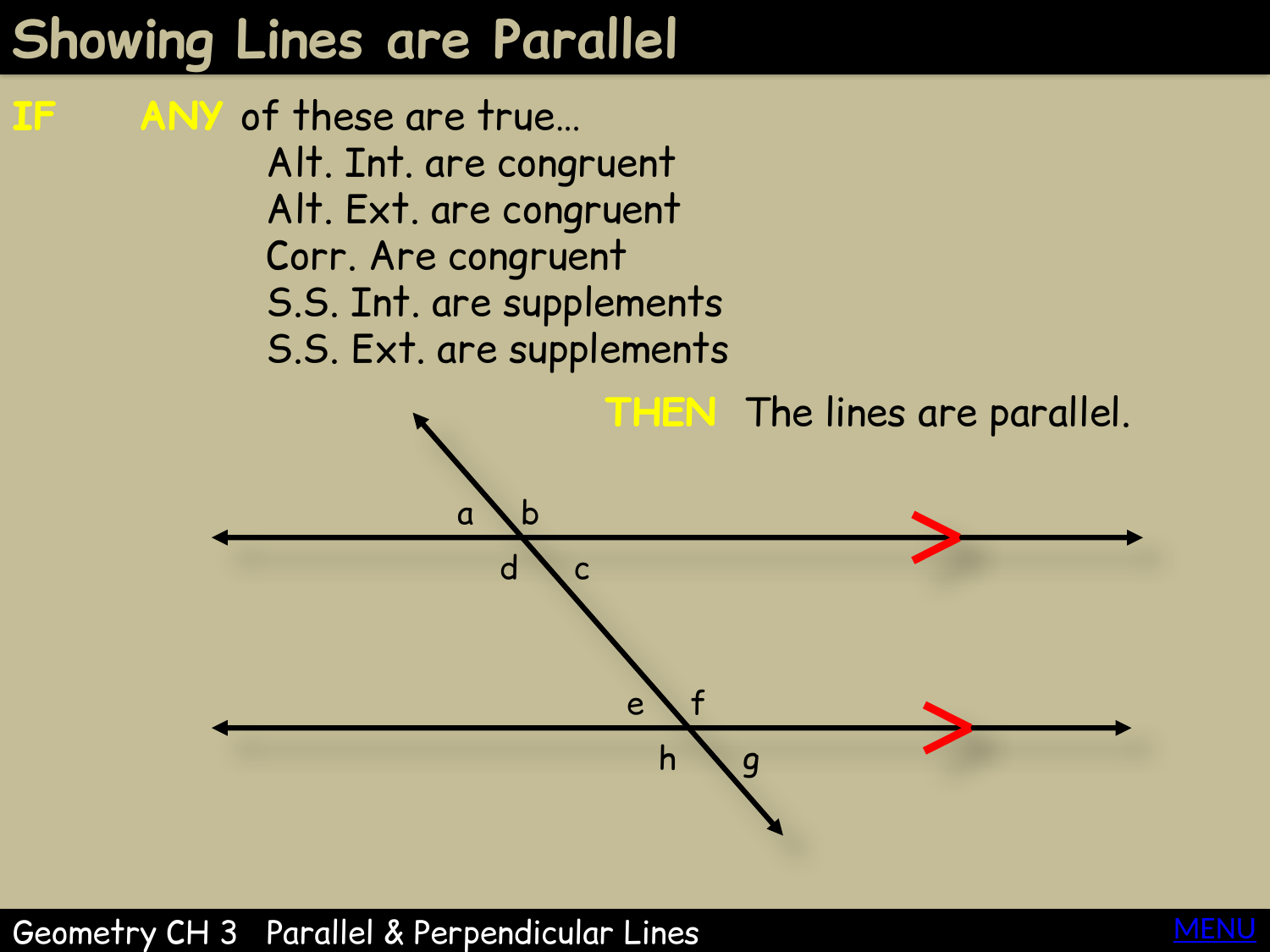

Showing Lines are Parallel
IF    	ANY of these are true…
		Alt. Int. are congruent
		Alt. Ext. are congruent
		Corr. Are congruent
		S.S. Int. are supplements
		S.S. Ext. are supplements
THEN	 The lines are parallel.

a
b

d
c
e
f

h
g
MENU
Geometry CH 3	Parallel & Perpendicular Lines